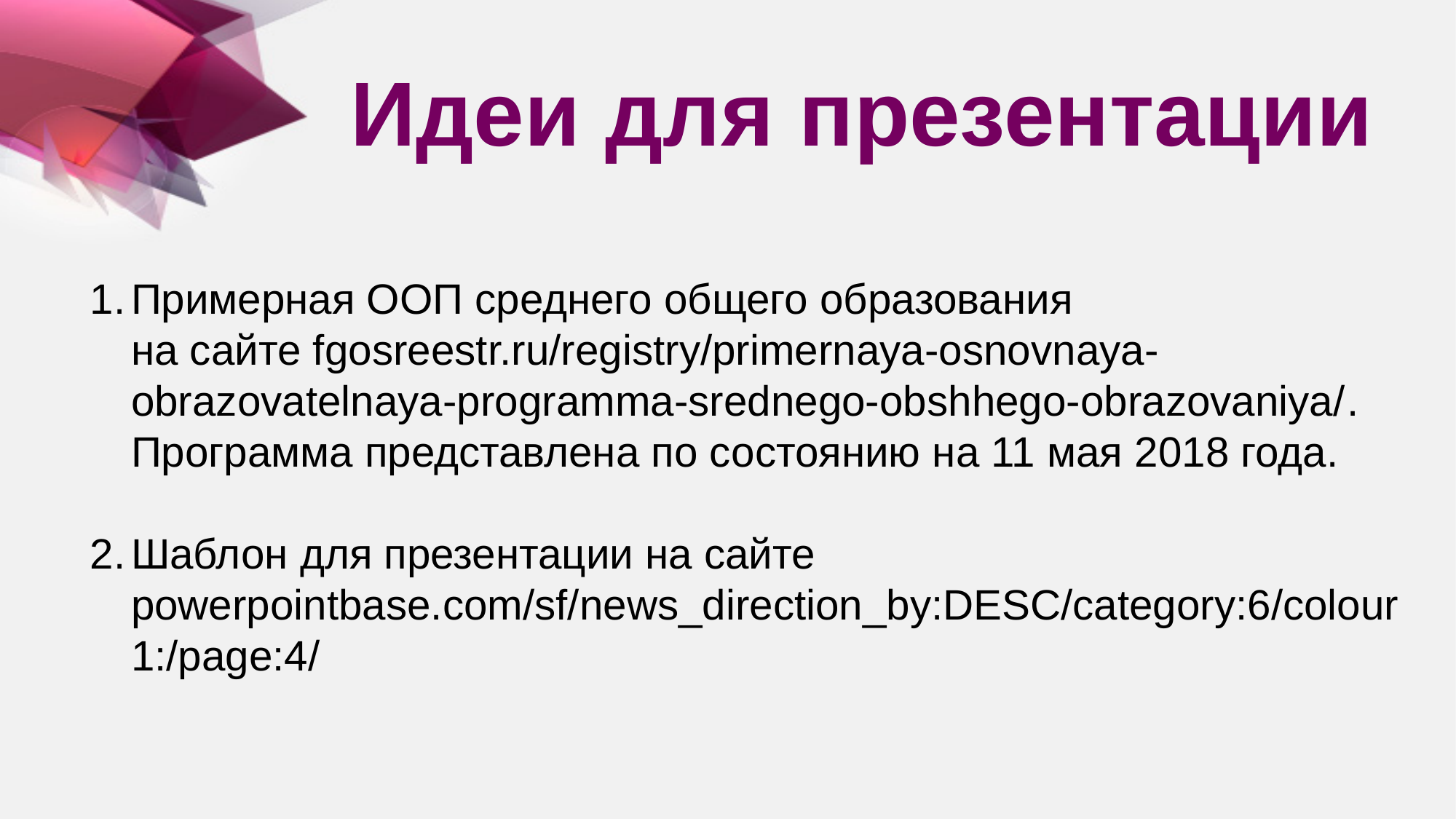

Идеи для презентации
Примерная ООП среднего общего образования
на сайте fgosreestr.ru/registry/primernaya-osnovnaya-obrazovatelnaya-programma-srednego-obshhego-obrazovaniya/.
Программа представлена по состоянию на 11 мая 2018 года.

Шаблон для презентации на сайте powerpointbase.com/sf/news_direction_by:DESC/category:6/colour1:/page:4/